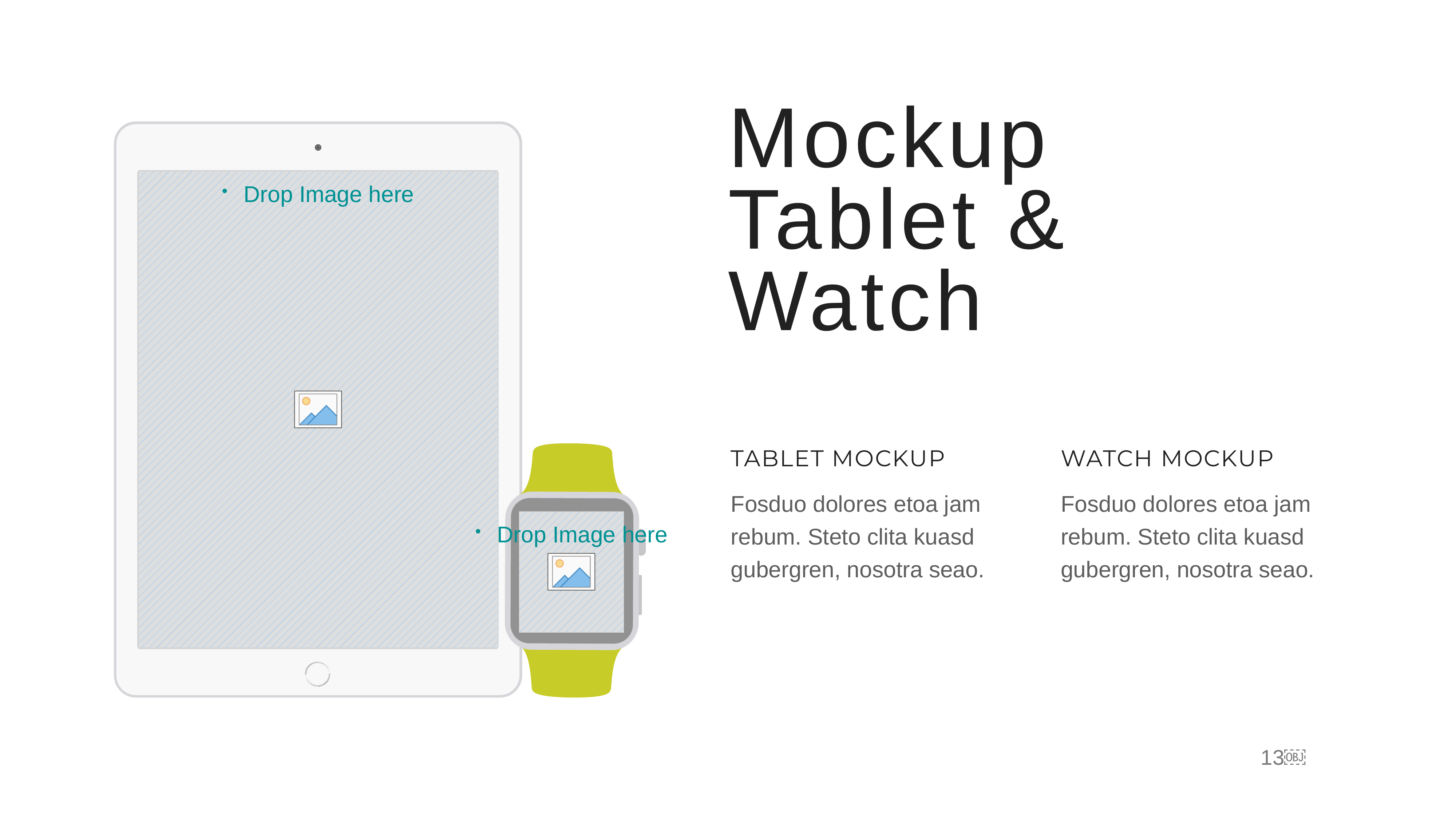

Mockup
Tablet & Watch

TABLET MOCKUP
WATCH MOCKUP

Fosduo dolores etoa jam rebum. Steto clita kuasd gubergren, nosotra seao.
Fosduo dolores etoa jam rebum. Steto clita kuasd gubergren, nosotra seao.